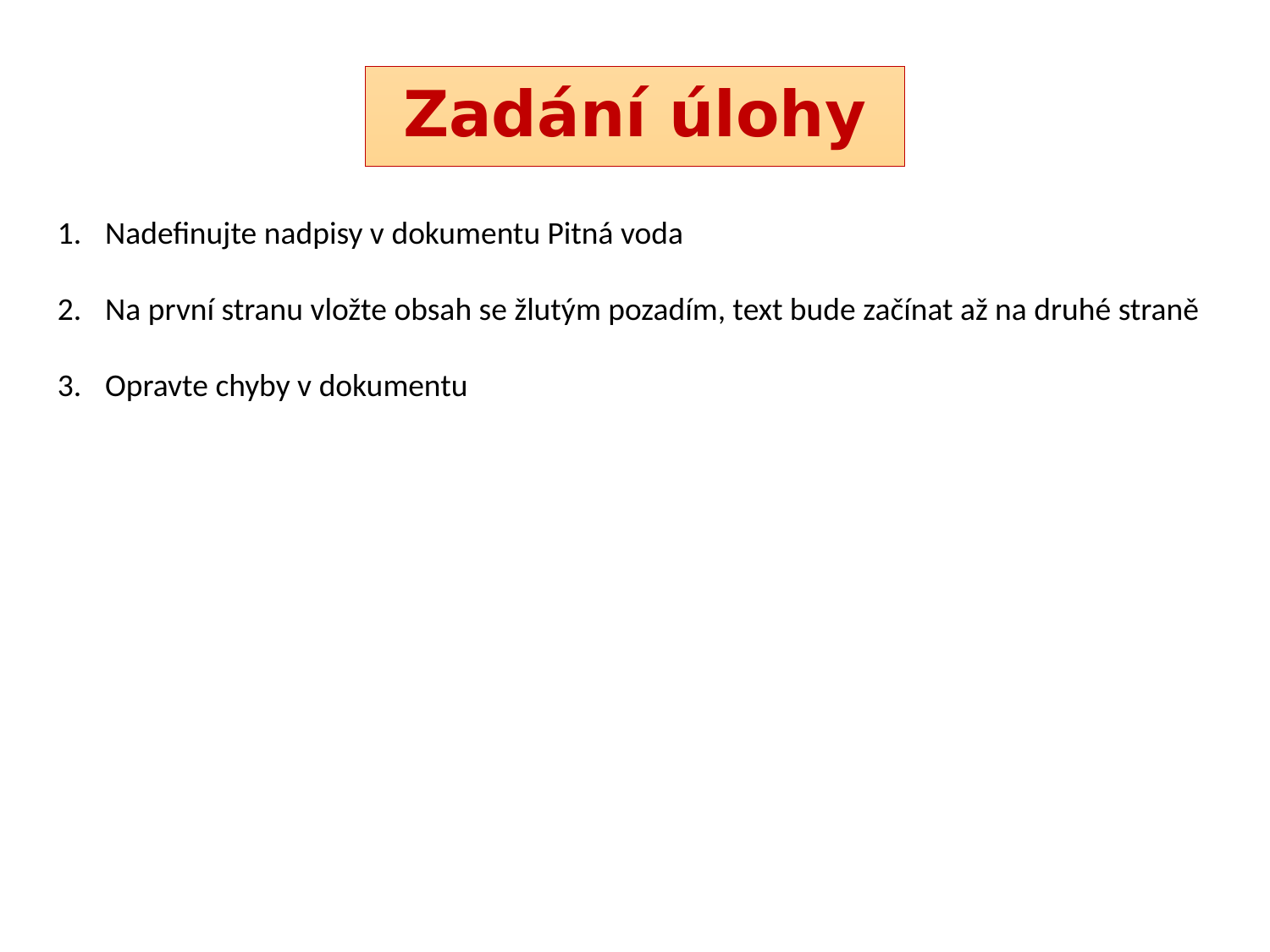

Zadání úlohy
Nadefinujte nadpisy v dokumentu Pitná voda

Na první stranu vložte obsah se žlutým pozadím, text bude začínat až na druhé straně

Opravte chyby v dokumentu